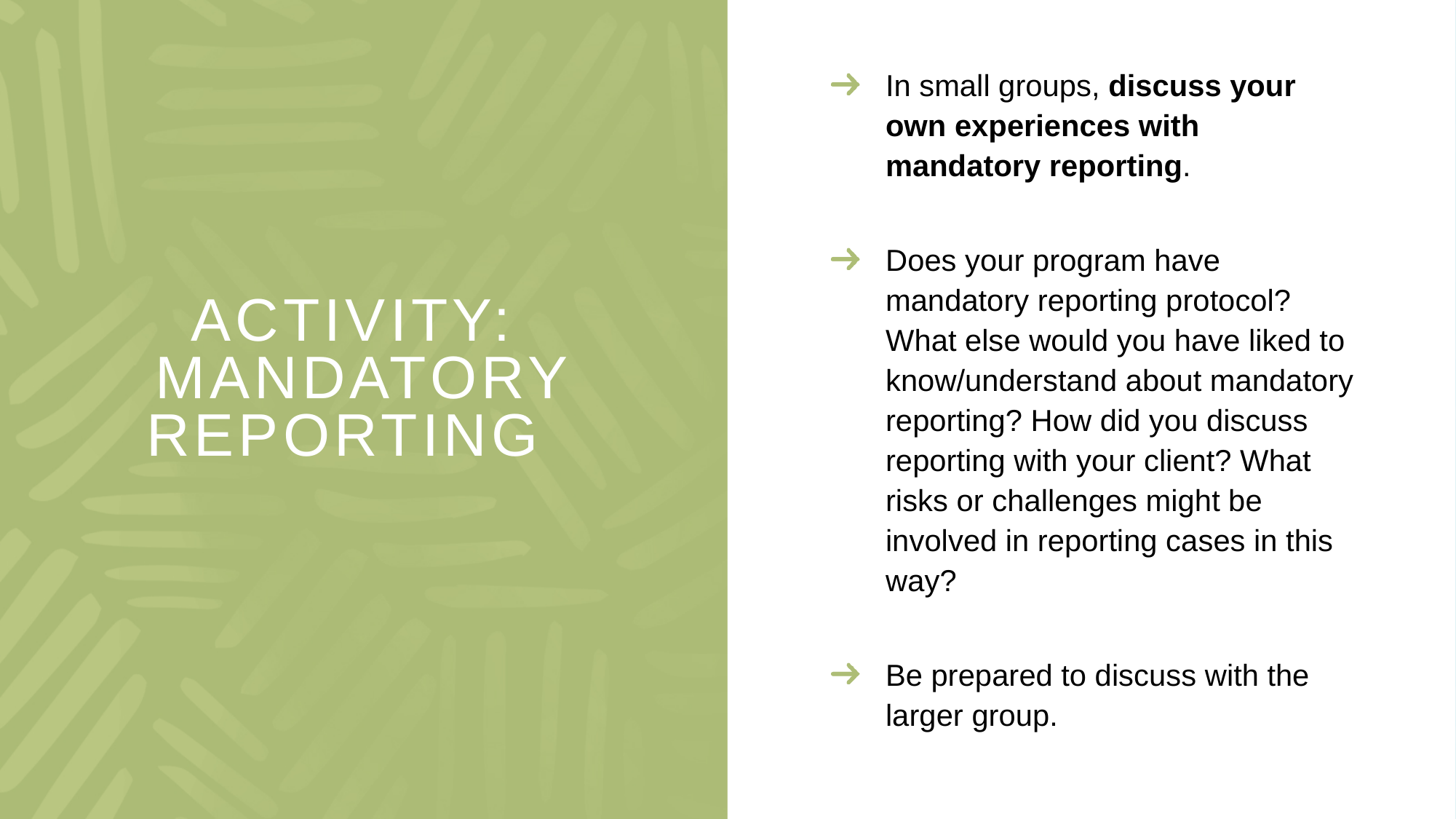

In small groups, discuss your own experiences with mandatory reporting.
Does your program have mandatory reporting protocol? What else would you have liked to know/understand about mandatory reporting? How did you discuss reporting with your client? What risks or challenges might be involved in reporting cases in this way?
Be prepared to discuss with the larger group.

# Activity: Mandatory reporting